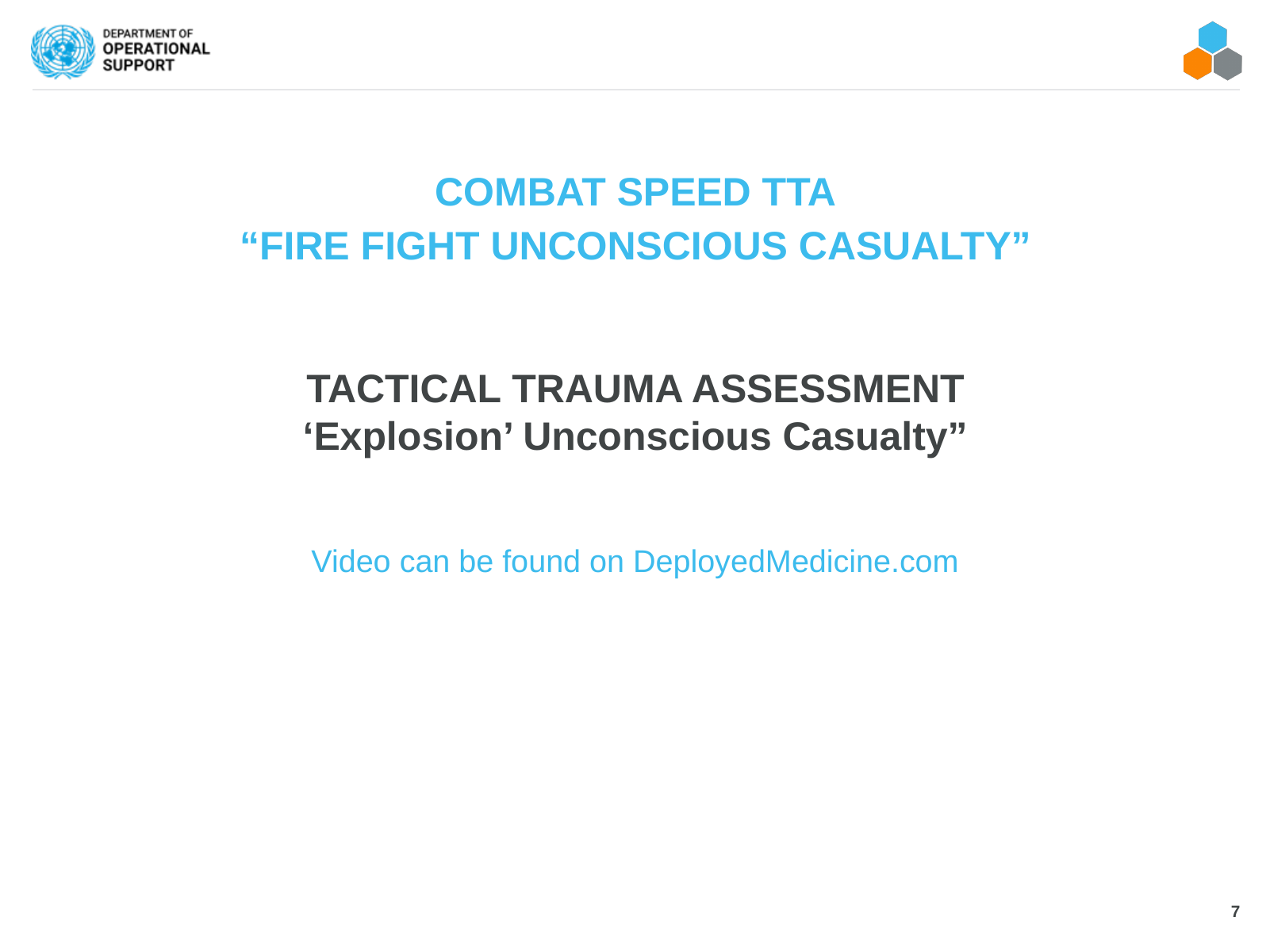

#
COMBAT SPEED TTA
“FIRE FIGHT UNCONSCIOUS CASUALTY”

TACTICAL TRAUMA ASSESSMENT
‘Explosion’ Unconscious Casualty”

Video can be found on DeployedMedicine.com